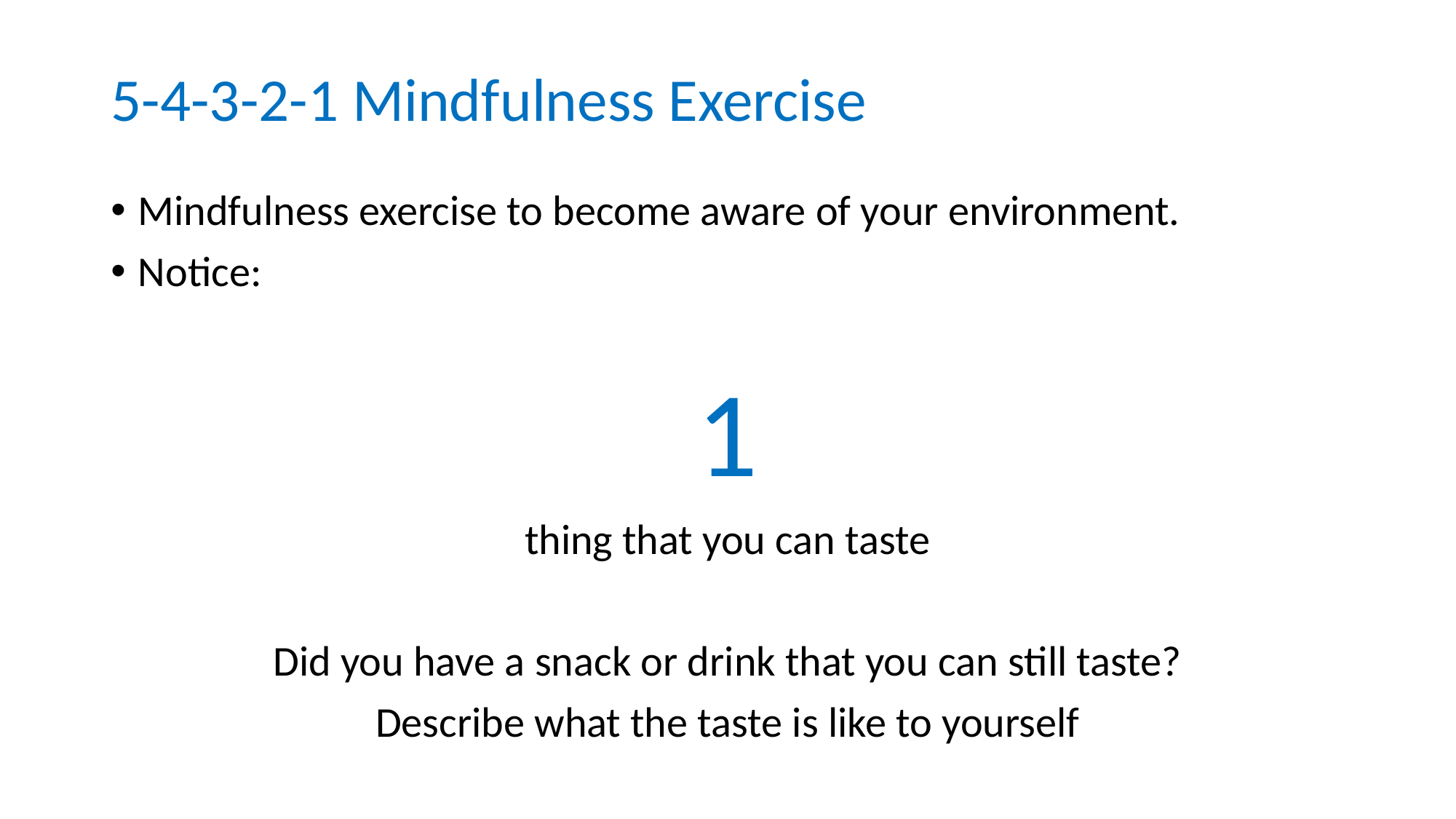

# 5-4-3-2-1 Mindfulness Exercise
Mindfulness exercise to become aware of your environment.
Notice:

1
thing that you can taste

Did you have a snack or drink that you can still taste?
Describe what the taste is like to yourself